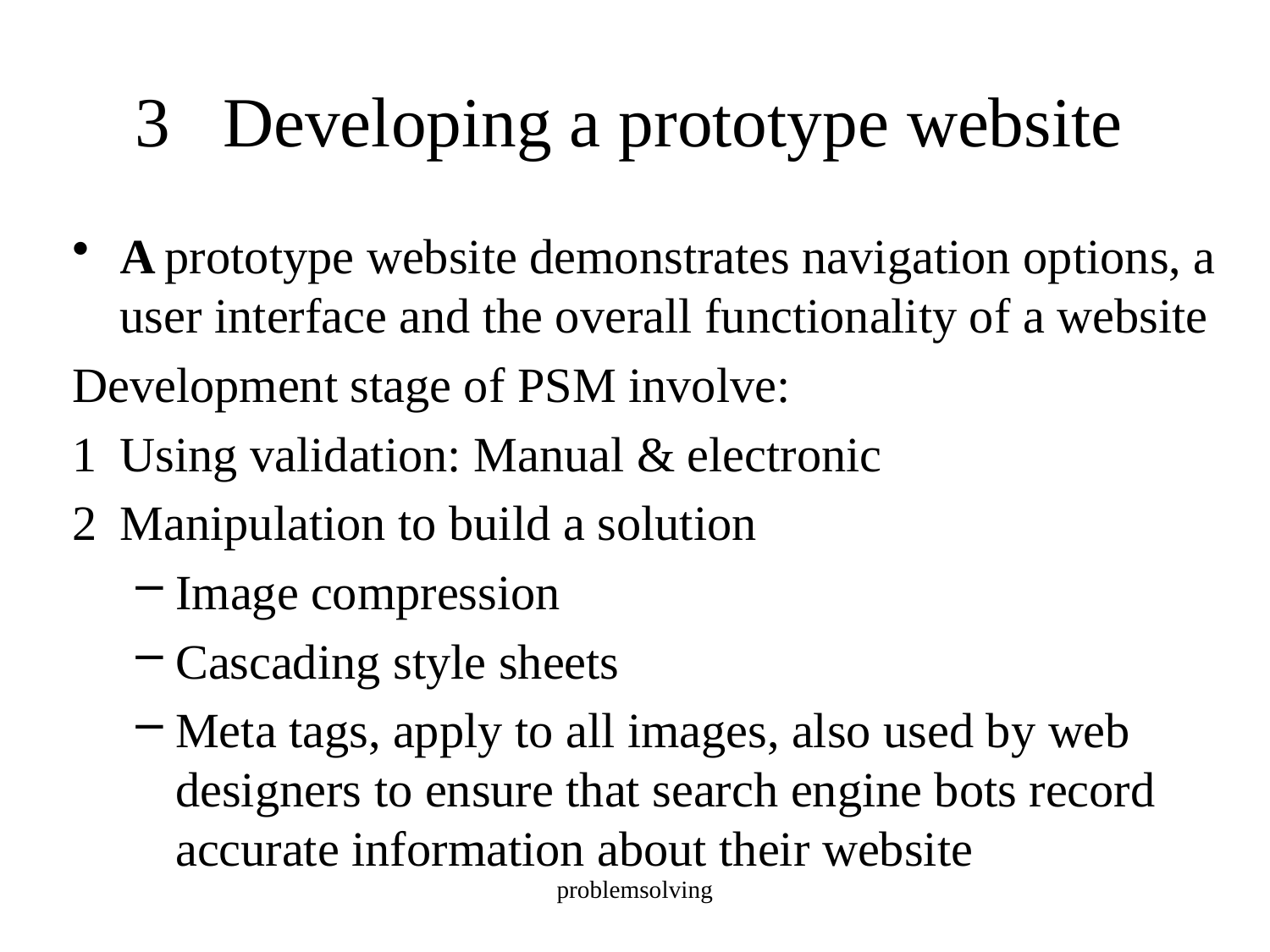

# 3   Developing a prototype website
A prototype website demonstrates navigation options, a user interface and the overall functionality of a website
Development stage of PSM involve:
1	Using validation: Manual & electronic
2	Manipulation to build a solution
Image compression
Cascading style sheets
Meta tags, apply to all images, also used by web designers to ensure that search engine bots record accurate information about their website
problemsolving